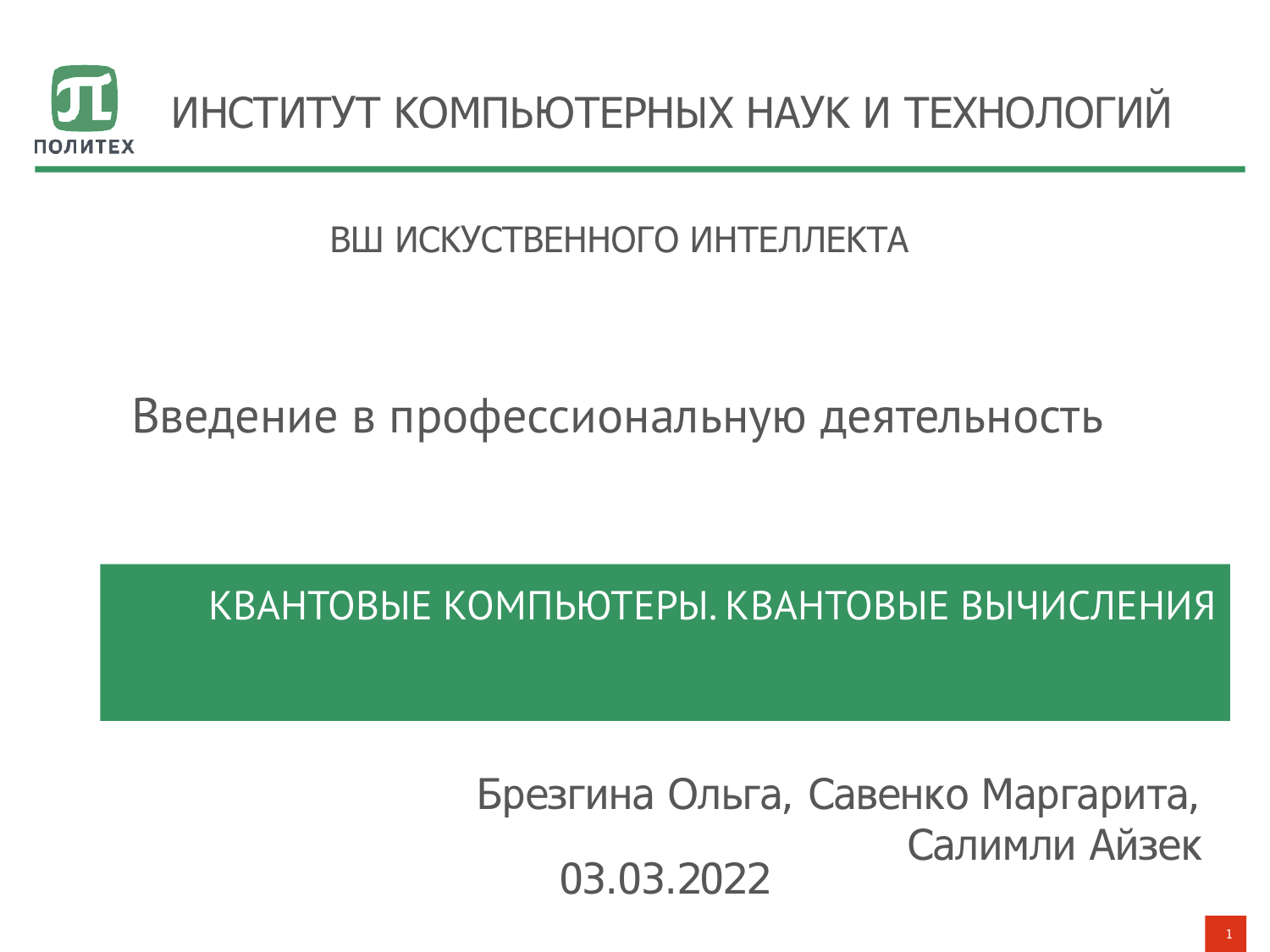

ИНСТИТУТ КОМПЬЮТЕРНЫХ НАУК И ТЕХНОЛОГИЙ
ВШ ИСКУСТВЕННОГО ИНТЕЛЛЕКТА
Введение в профессиональную деятельность
# Квантовые компьютеры. Квантовые вычисления

Брезгина Ольга, Савенко Маргарита, Салимли Айзек
03.03.2022
1